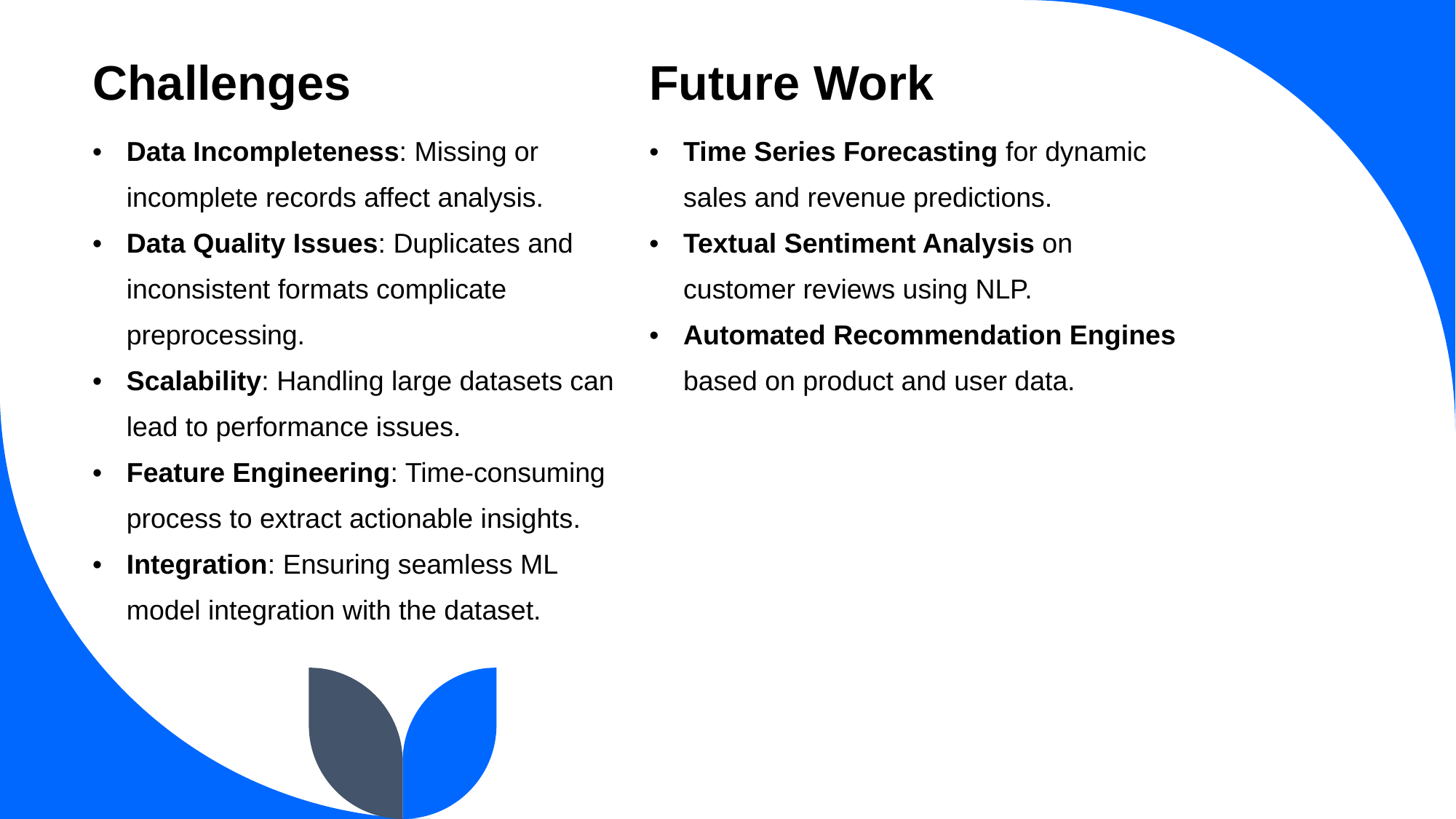

| Challenges | Future Work |
| --- | --- |
| Data Incompleteness: Missing or incomplete records affect analysis. Data Quality Issues: Duplicates and inconsistent formats complicate preprocessing. Scalability: Handling large datasets can lead to performance issues. Feature Engineering: Time-consuming process to extract actionable insights. Integration: Ensuring seamless ML model integration with the dataset. | Time Series Forecasting for dynamic sales and revenue predictions. Textual Sentiment Analysis on customer reviews using NLP. Automated Recommendation Engines based on product and user data. |